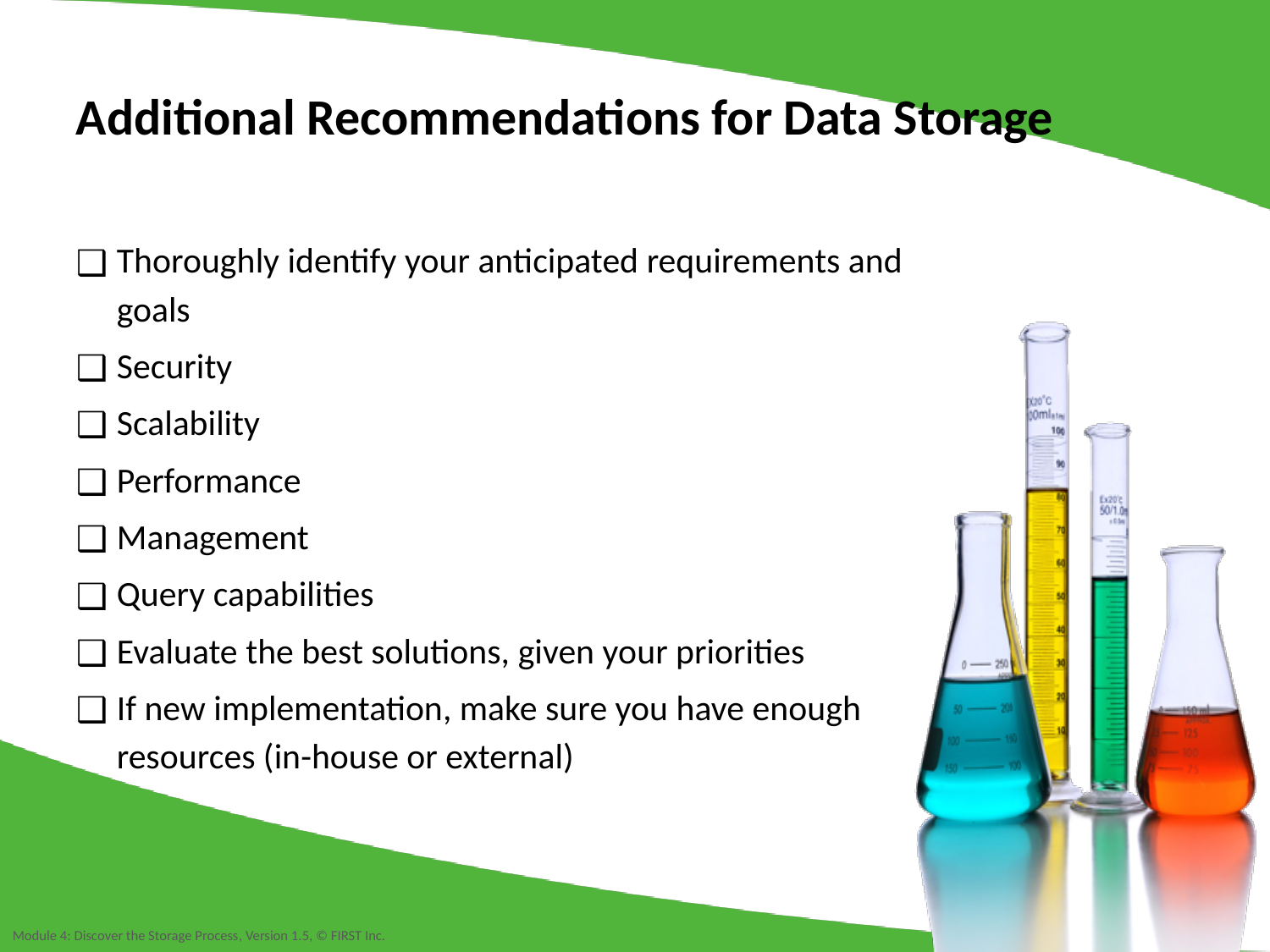

Additional Recommendations for Data Storage
Thoroughly identify your anticipated requirements and goals
Security
Scalability
Performance
Management
Query capabilities
Evaluate the best solutions, given your priorities
If new implementation, make sure you have enough resources (in-house or external)